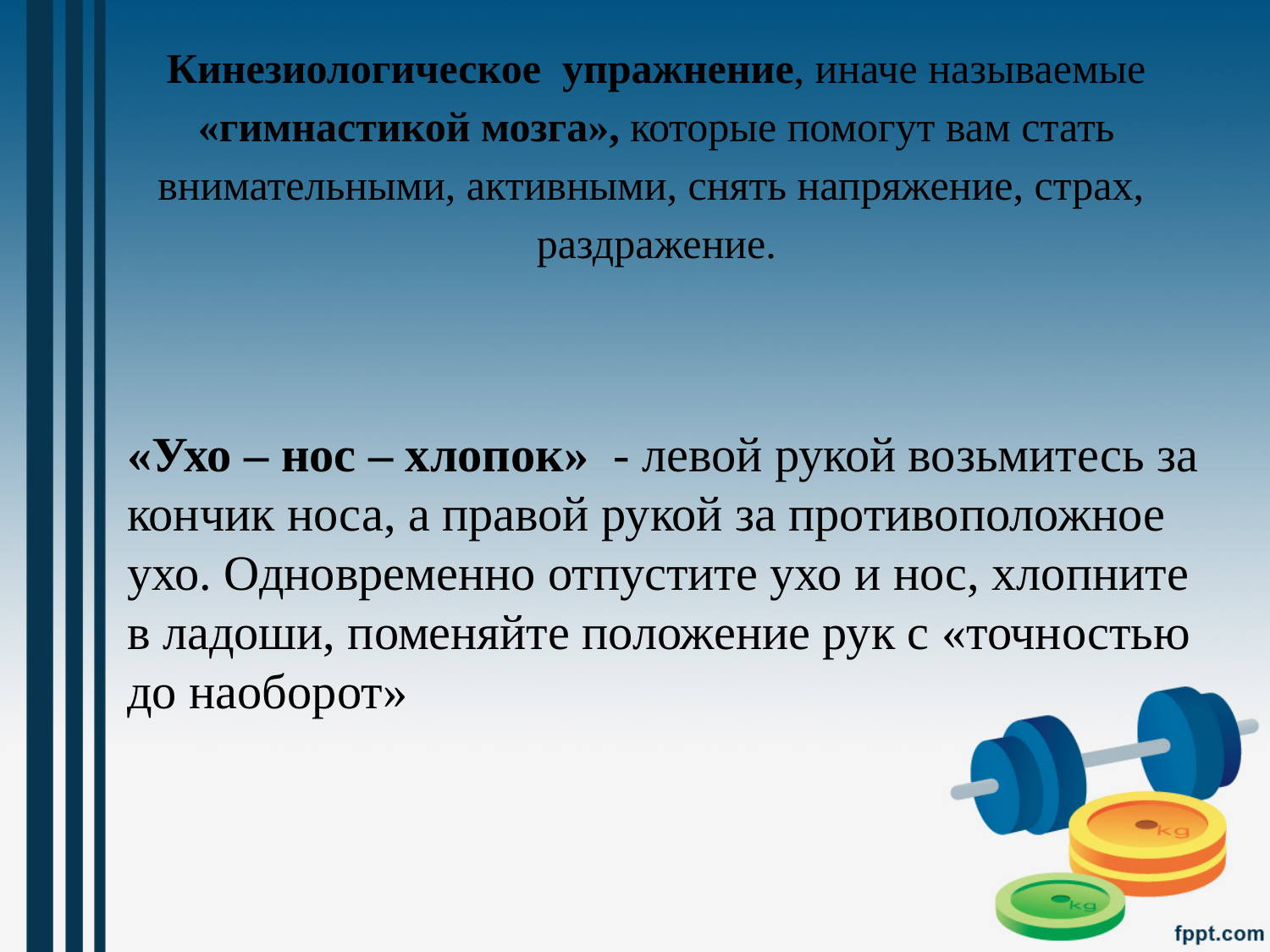

# Кинезиологическое  упражнение, иначе называемые «гимнастикой мозга», которые помогут вам стать внимательными, активными, снять напряжение, страх,  раздражение.
«Ухо – нос – хлопок»  - левой рукой возьмитесь за кончик носа, а правой рукой за противоположное ухо. Одновременно отпустите ухо и нос, хлопните  в ладоши, поменяйте положение рук с «точностью до наоборот»